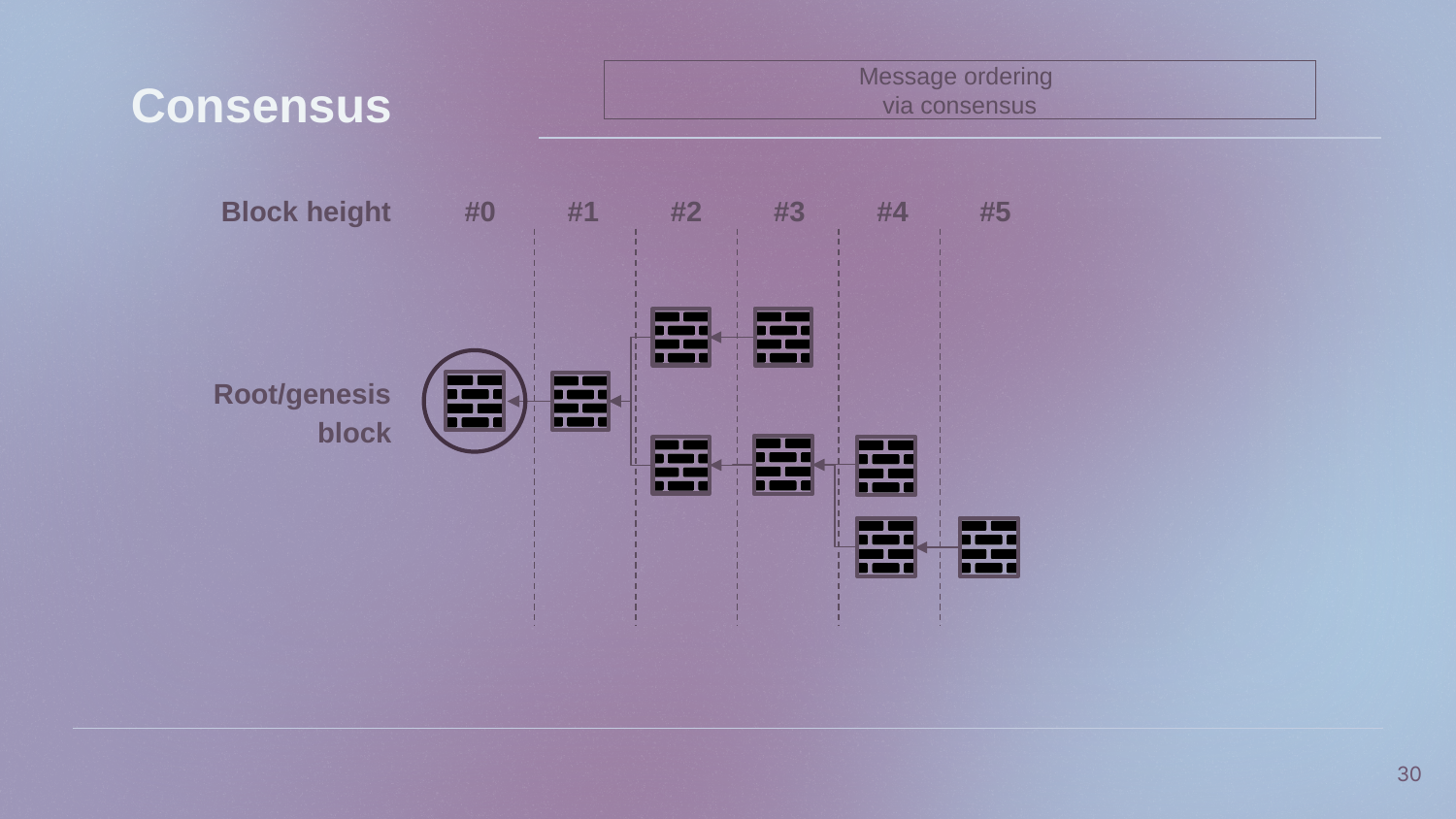

Message ordering
via consensus
Consensus
Block height
#0
#1
#2
#3
#4
#5

Root/genesis block

30